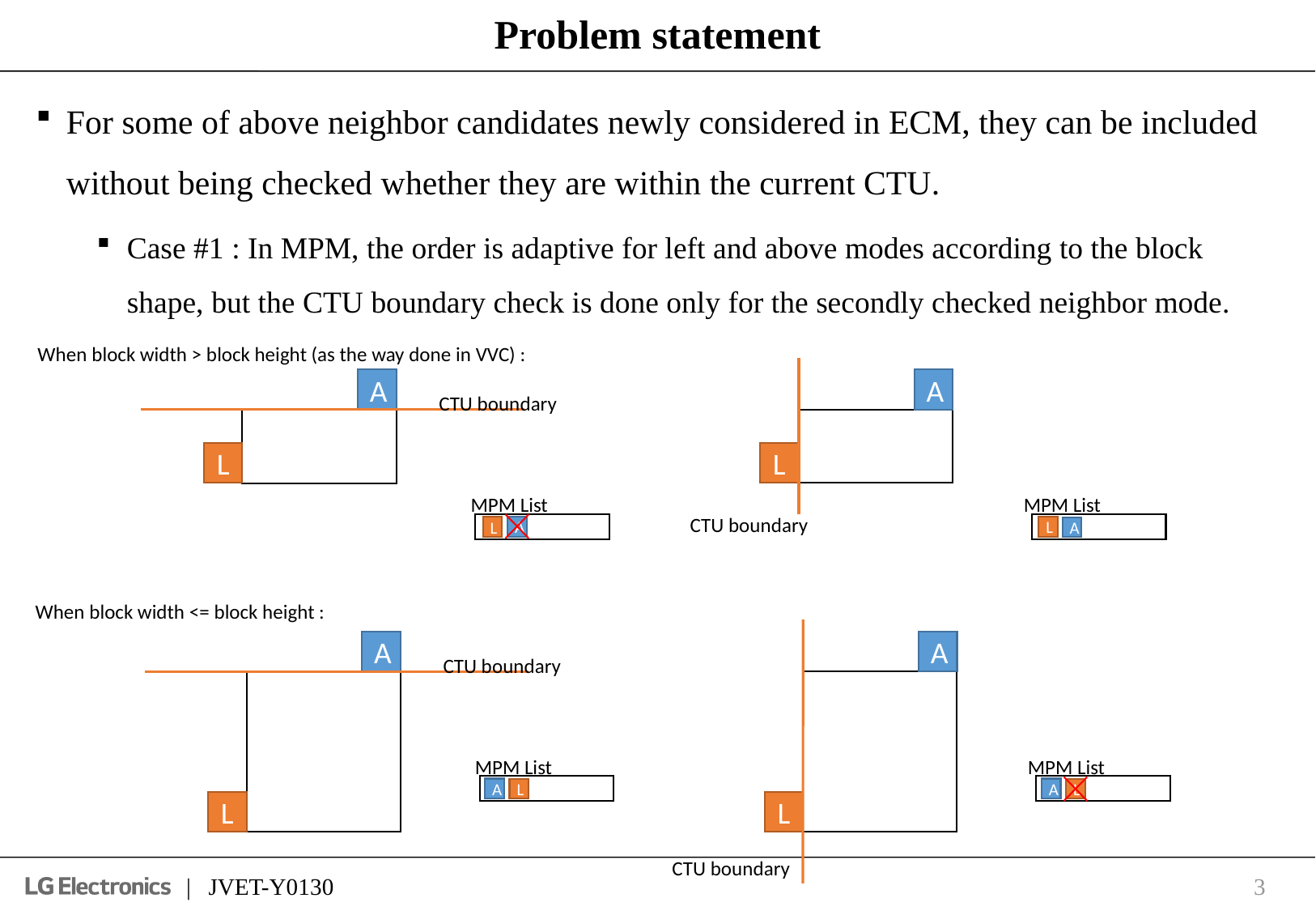

# Problem statement
For some of above neighbor candidates newly considered in ECM, they can be included without being checked whether they are within the current CTU.
Case #1 : In MPM, the order is adaptive for left and above modes according to the block shape, but the CTU boundary check is done only for the secondly checked neighbor mode.

When block width > block height (as the way done in VVC) :
A

L

A
L
A

L

L
A
CTU boundary
MPM List
MPM List
CTU boundary

When block width <= block height :
A

A
L
L
A

A
L
L
CTU boundary
MPM List
MPM List

CTU boundary
3